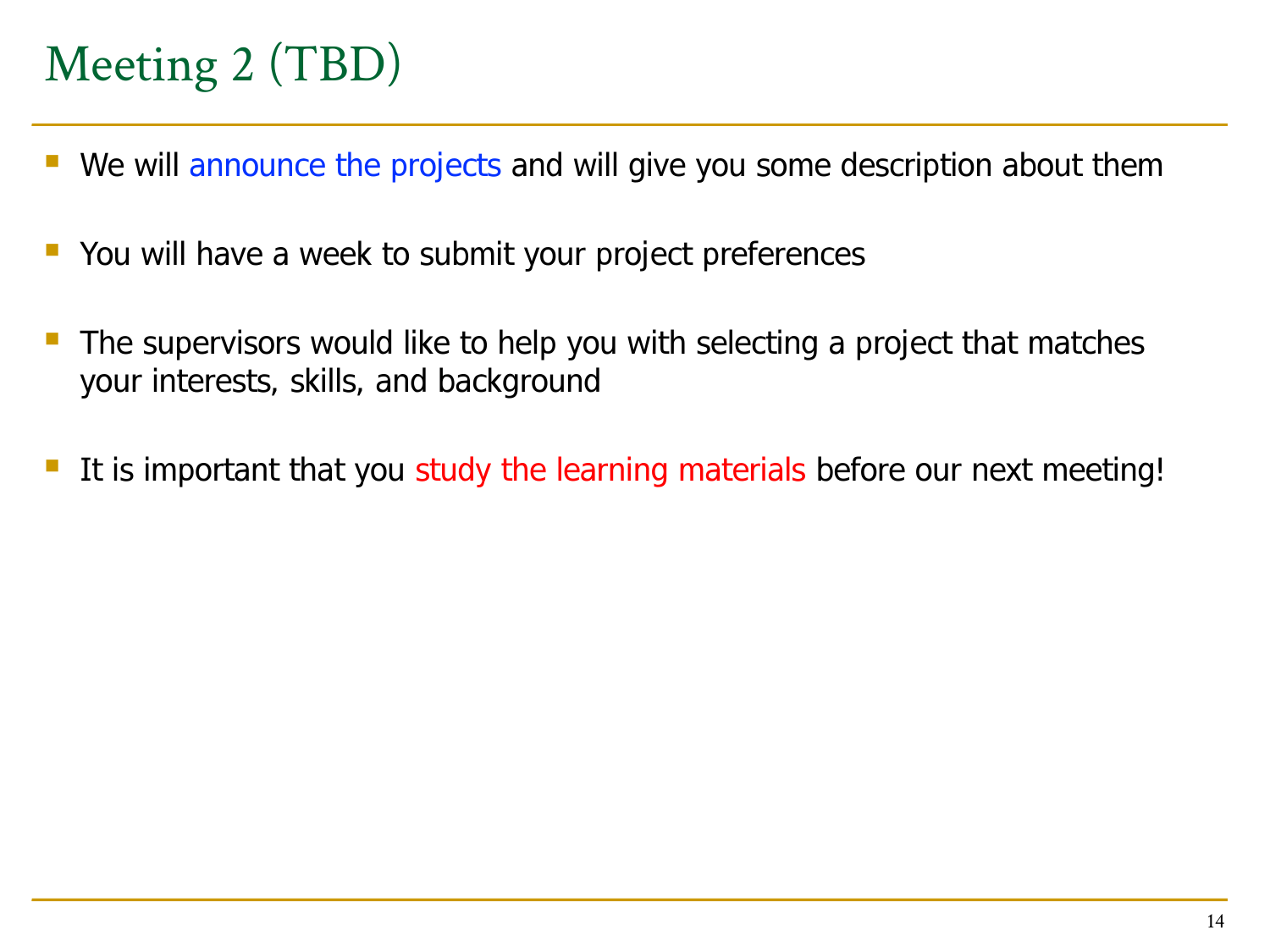

# Meeting 2 (TBD)
We will announce the projects and will give you some description about them

You will have a week to submit your project preferences

The supervisors would like to help you with selecting a project that matches your interests, skills, and background

It is important that you study the learning materials before our next meeting!
14